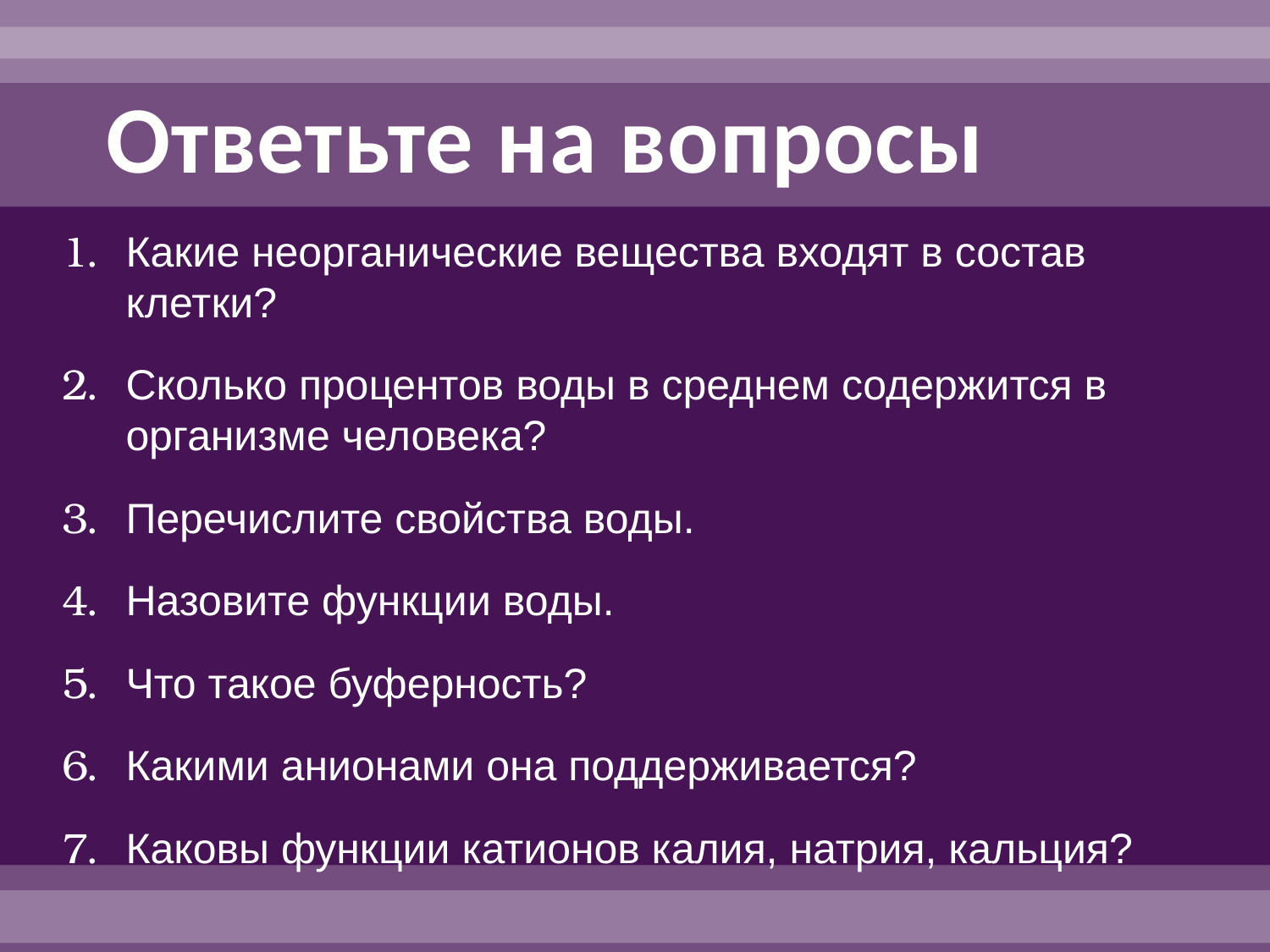

# Ответьте на вопросы
Какие неорганические вещества входят в состав клетки?
Сколько процентов воды в среднем содержится в организме человека?
Перечислите свойства воды.
Назовите функции воды.
Что такое буферность?
Какими анионами она поддерживается?
Каковы функции катионов калия, натрия, кальция?